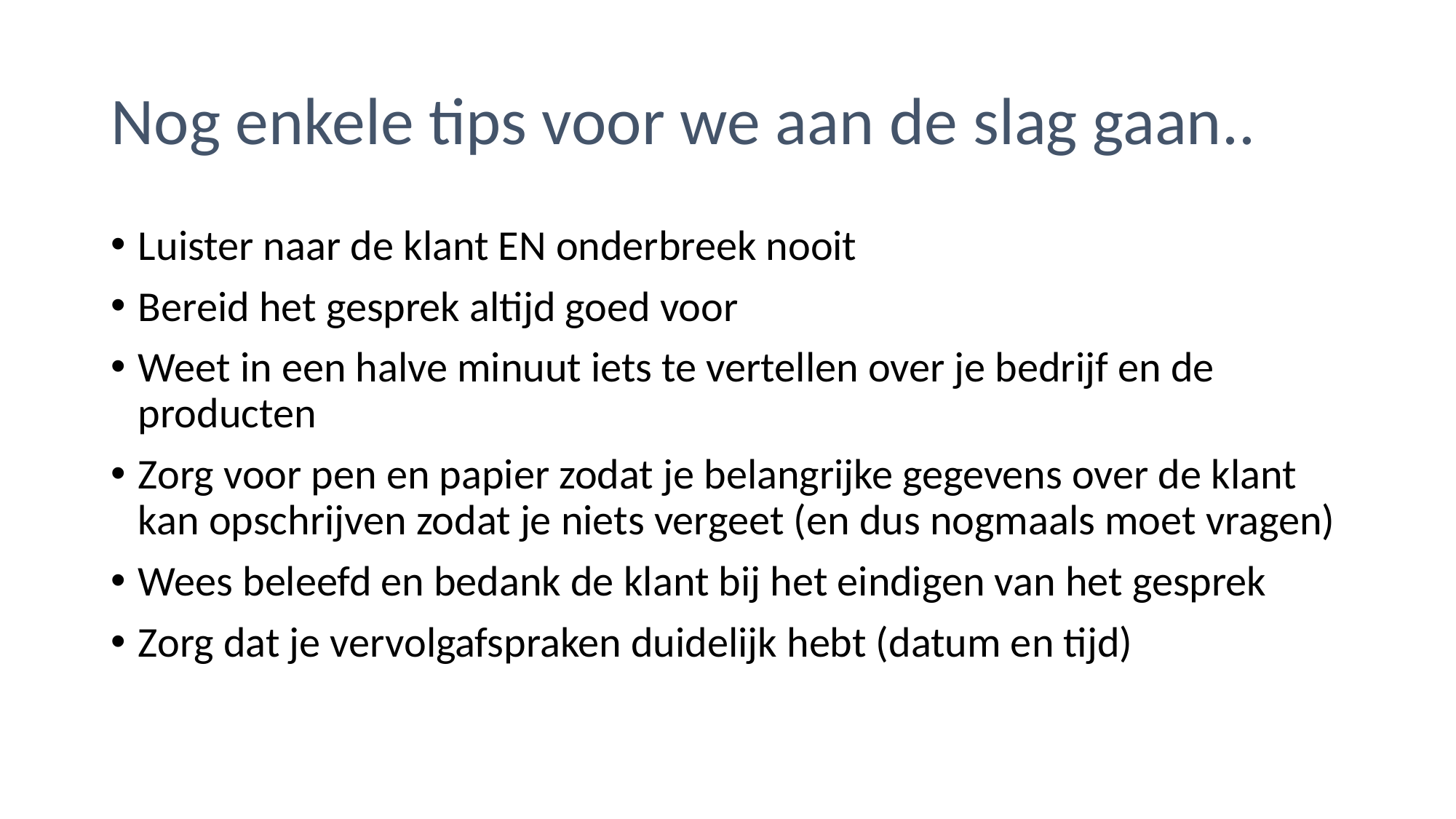

# Nog enkele tips voor we aan de slag gaan..
Luister naar de klant EN onderbreek nooit
Bereid het gesprek altijd goed voor
Weet in een halve minuut iets te vertellen over je bedrijf en de producten
Zorg voor pen en papier zodat je belangrijke gegevens over de klant kan opschrijven zodat je niets vergeet (en dus nogmaals moet vragen)
Wees beleefd en bedank de klant bij het eindigen van het gesprek
Zorg dat je vervolgafspraken duidelijk hebt (datum en tijd)